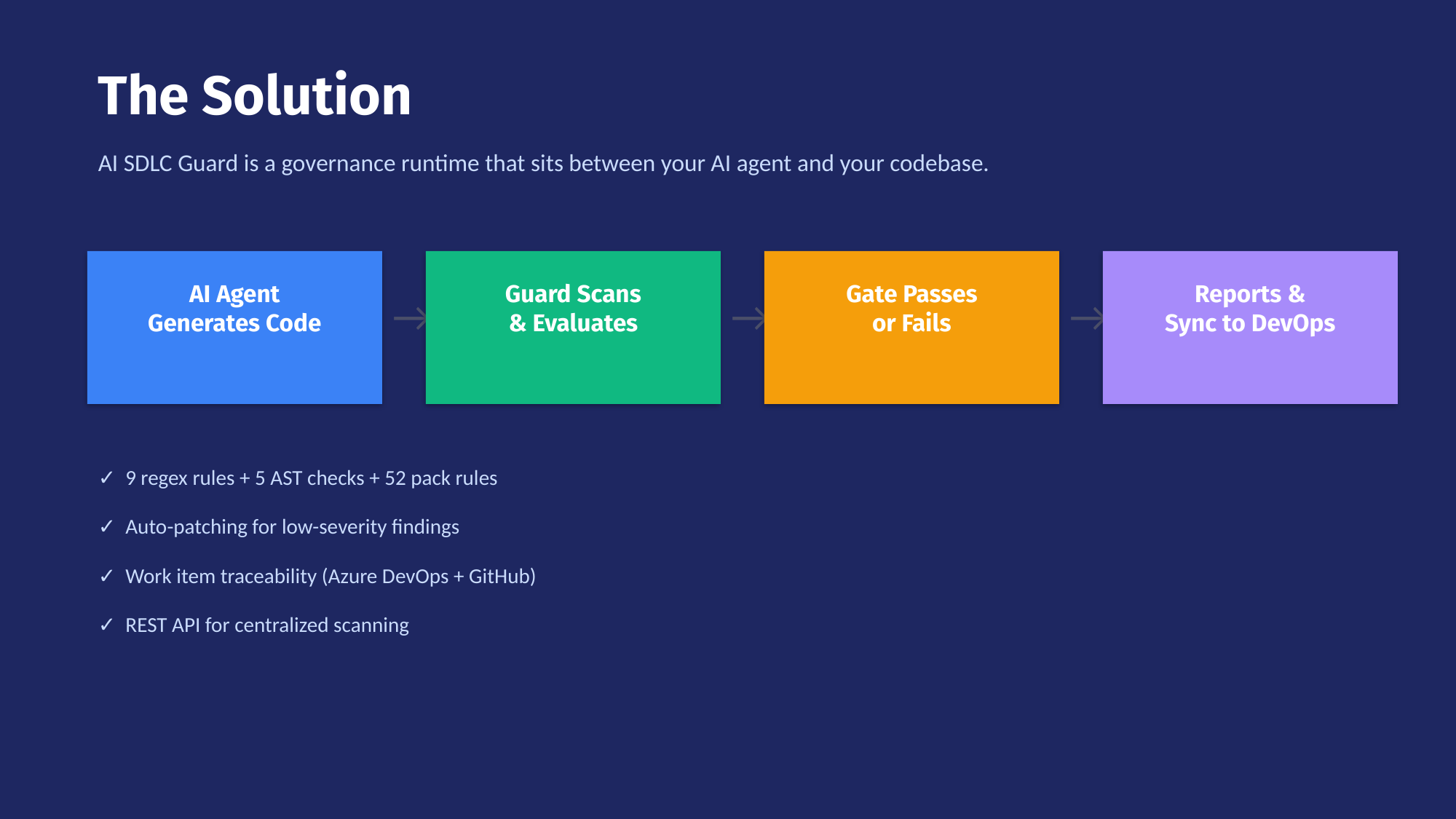

The Solution
AI SDLC Guard is a governance runtime that sits between your AI agent and your codebase.

AI Agent
Generates Code
Guard Scans
& Evaluates
Gate Passes
or Fails
Reports &
Sync to DevOps
→
→
→
✓  9 regex rules + 5 AST checks + 52 pack rules
✓  Auto-patching for low-severity findings
✓  Work item traceability (Azure DevOps + GitHub)
✓  REST API for centralized scanning